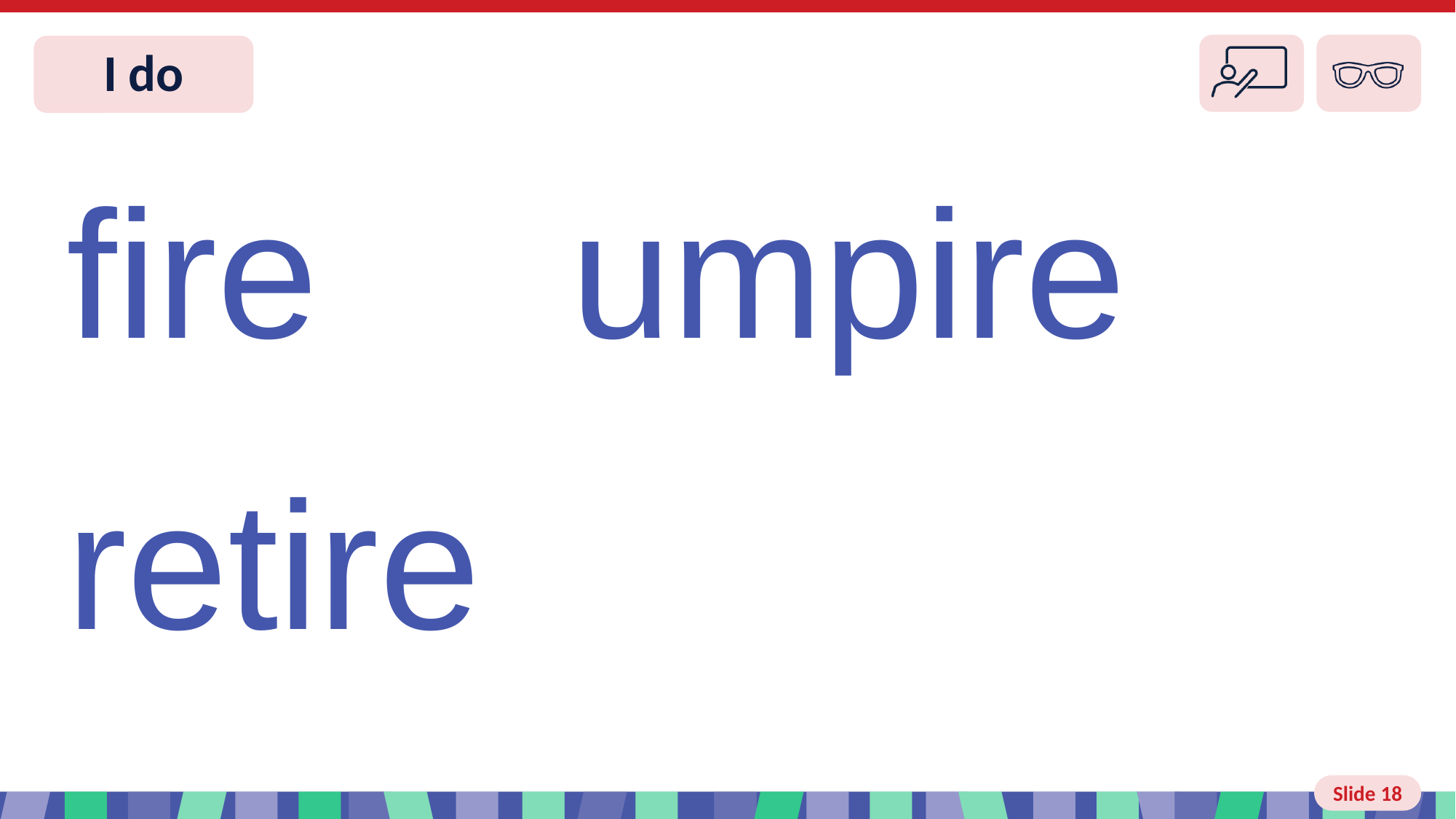

Slide 18 I do
fire     umpire
retire